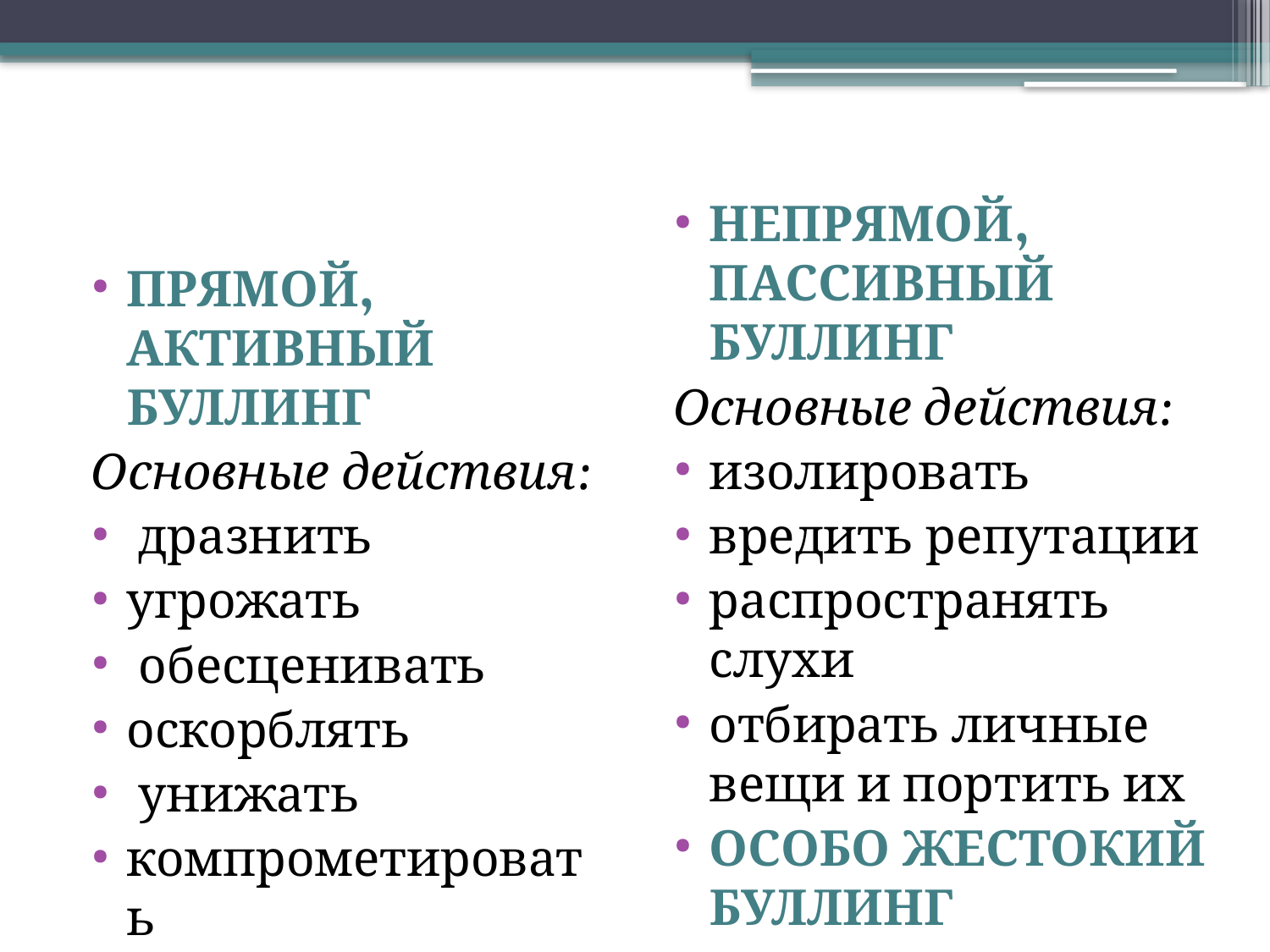

#

ПРЯМОЙ, АКТИВНЫЙ БУЛЛИНГ
Основные действия:
 дразнить
угрожать
 обесценивать
оскорблять
 унижать
компрометировать
преследовать, причинять неприятности, мучить
НЕПРЯМОЙ, ПАССИВНЫЙ БУЛЛИНГ
Основные действия:
изолировать
вредить репутации
распространять слухи
отбирать личные вещи и портить их
ОСОБО ЖЕСТОКИЙ БУЛЛИНГ
Физическое насилие, заставляющее жертву страдать.
Деяния, граничащие с уголовно наказуемыми